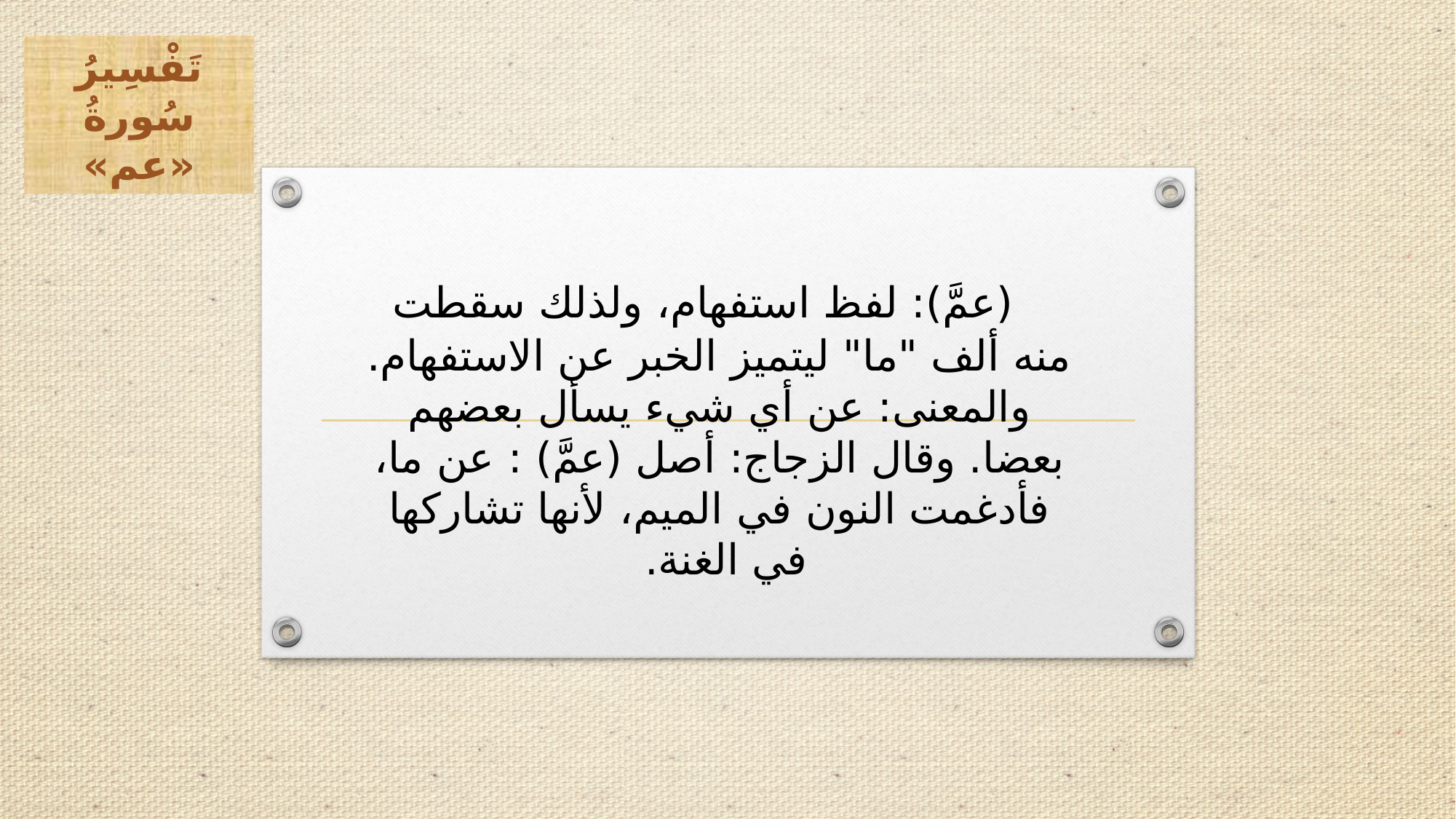

تَفْسِيرُ سُورةُ «عم»
  (عمَّ): لفظ استفهام، ولذلك سقطت منه ألف "ما" ليتميز الخبر عن الاستفهام. والمعنى: عن أي شيء يسأل بعضهم بعضا. وقال الزجاج: أصل (عمَّ) : عن ما، فأدغمت النون في الميم، لأنها تشاركها في الغنة.